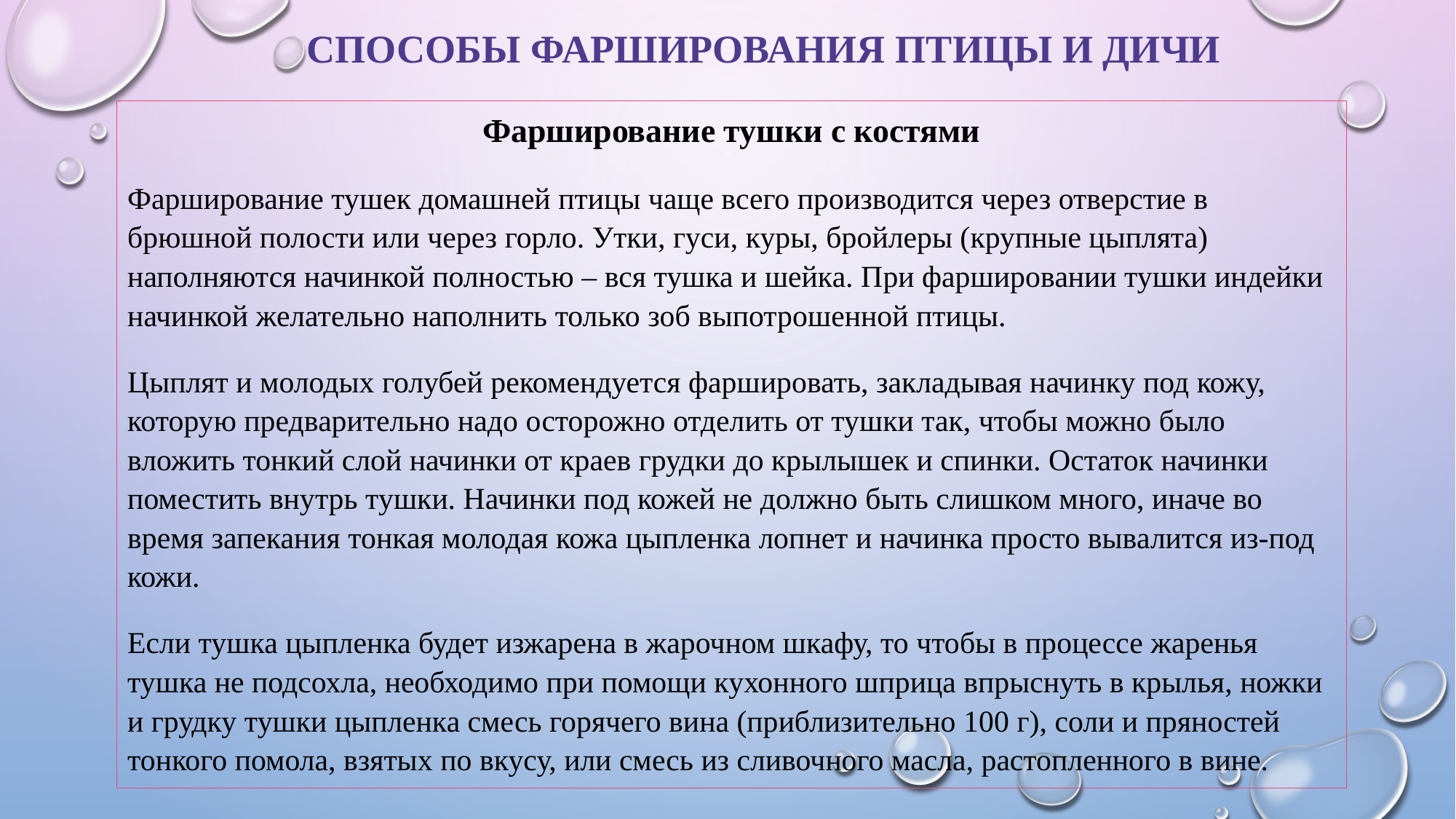

# Способы фарширования птицы и дичи
Фарширование тушки с костями
Фарширование тушек домашней птицы чаще всего производится через отверстие в брюшной полости или через горло. Утки, гуси, куры, бройлеры (крупные цыплята) наполняются начинкой полностью – вся тушка и шейка. При фаршировании тушки индейки начинкой желательно наполнить только зоб выпотрошенной птицы.
Цыплят и молодых голубей рекомендуется фаршировать, закладывая начинку под кожу, которую предварительно надо осторожно отделить от тушки так, чтобы можно было вложить тонкий слой начинки от краев грудки до крылышек и спинки. Остаток начинки поместить внутрь тушки. Начинки под кожей не должно быть слишком много, иначе во время запекания тонкая молодая кожа цыпленка лопнет и начинка просто вывалится из-под кожи.
Если тушка цыпленка будет изжарена в жарочном шкафу, то чтобы в процессе жаренья тушка не подсохла, необходимо при помощи кухонного шприца впрыснуть в крылья, ножки и грудку тушки цыпленка смесь горячего вина (приблизительно 100 г), соли и пряностей тонкого помола, взятых по вкусу, или смесь из сливочного масла, растопленного в вине.